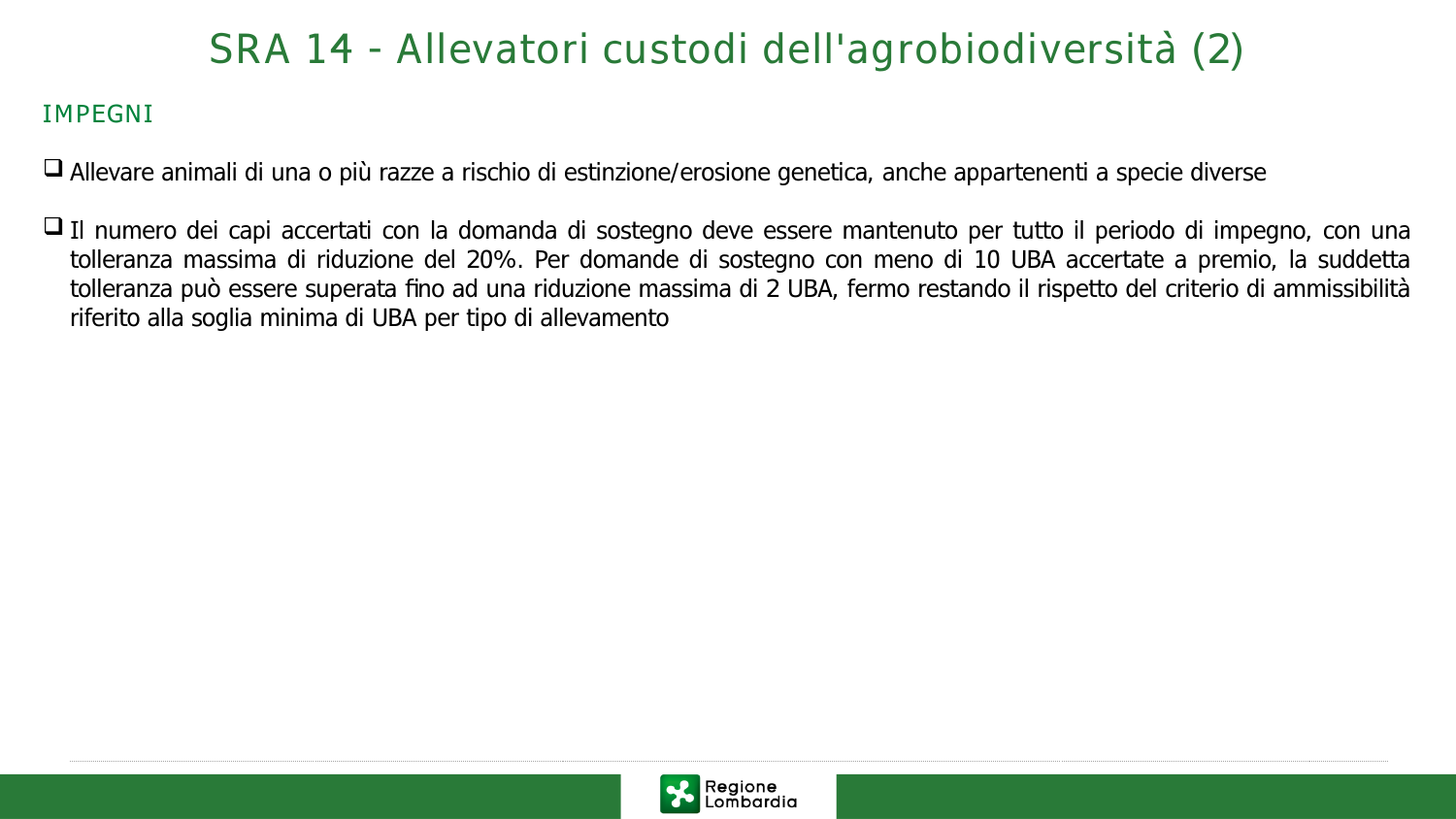

# SRA 14 - Allevatori custodi dell'agrobiodiversità (2)
IMPEGNI

Allevare animali di una o più razze a rischio di estinzione/erosione genetica, anche appartenenti a specie diverse

Il numero dei capi accertati con la domanda di sostegno deve essere mantenuto per tutto il periodo di impegno, con una tolleranza massima di riduzione del 20%. Per domande di sostegno con meno di 10 UBA accertate a premio, la suddetta tolleranza può essere superata fino ad una riduzione massima di 2 UBA, fermo restando il rispetto del criterio di ammissibilità riferito alla soglia minima di UBA per tipo di allevamento